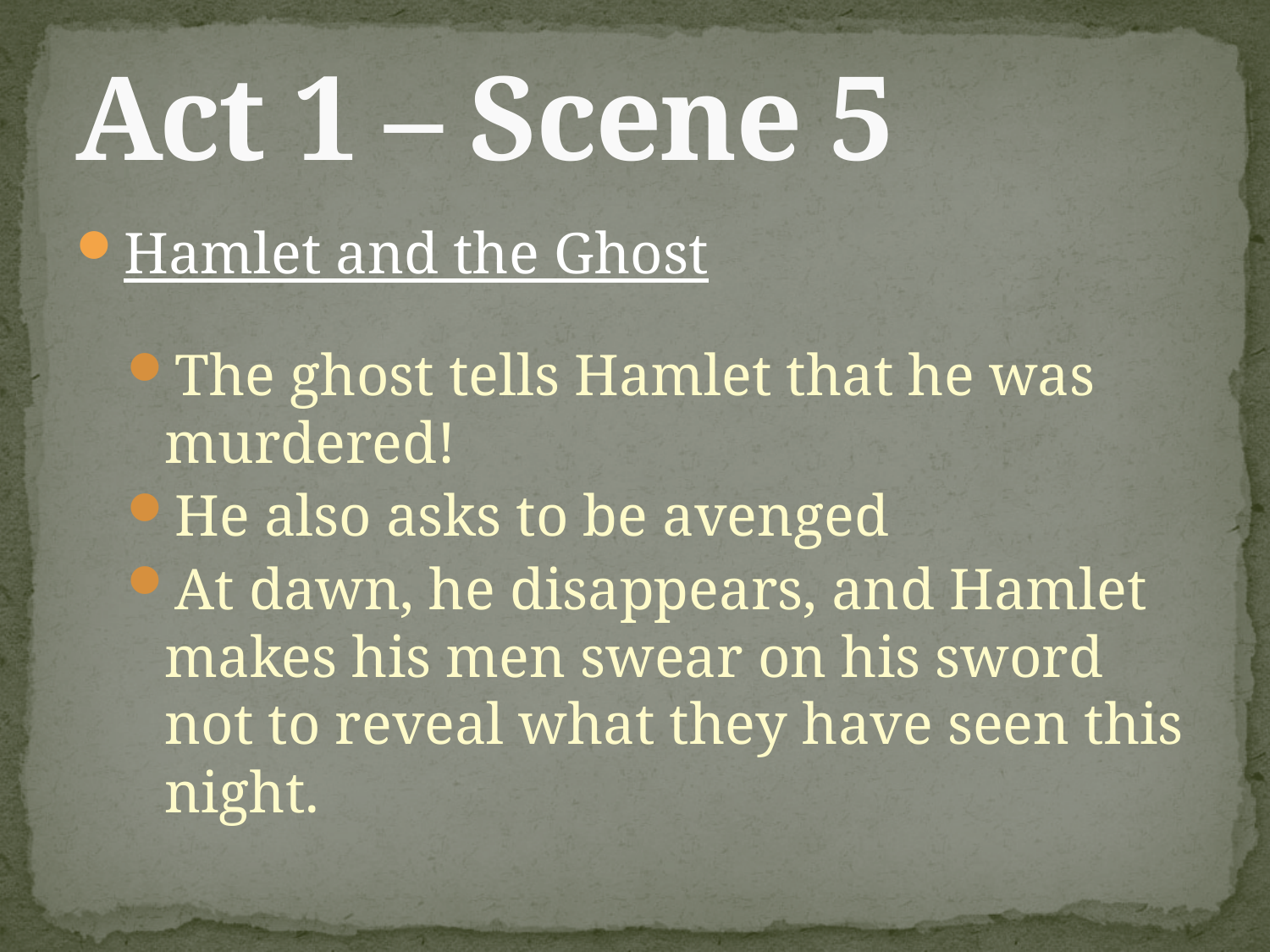

# Act 1 – Scene 5
Hamlet and the Ghost

The ghost tells Hamlet that he was murdered!
He also asks to be avenged
At dawn, he disappears, and Hamlet makes his men swear on his sword not to reveal what they have seen this night.